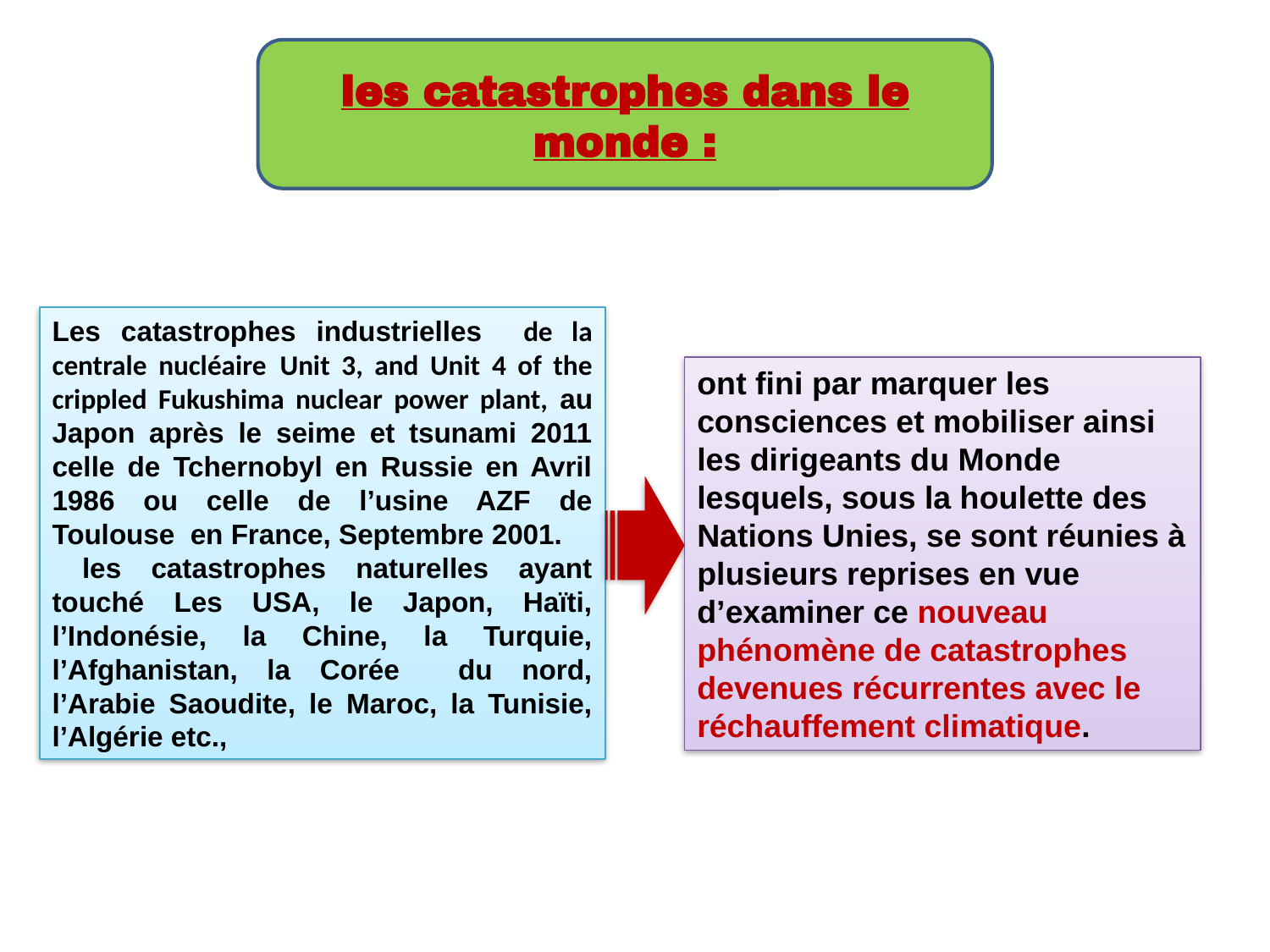

les catastrophes dans le monde :
Les catastrophes industrielles  de la centrale nucléaire Unit 3, and Unit 4 of the crippled Fukushima nuclear power plant, au Japon après le seime et tsunami 2011 celle de Tchernobyl en Russie en Avril 1986 ou celle de l’usine AZF de Toulouse  en France, Septembre 2001.
 les catastrophes naturelles ayant touché Les USA, le Japon, Haïti, l’Indonésie, la Chine, la Turquie, l’Afghanistan, la Corée  du nord, l’Arabie Saoudite, le Maroc, la Tunisie, l’Algérie etc.,
ont fini par marquer les consciences et mobiliser ainsi les dirigeants du Monde lesquels, sous la houlette des Nations Unies, se sont réunies à plusieurs reprises en vue d’examiner ce nouveau phénomène de catastrophes devenues récurrentes avec le réchauffement climatique.